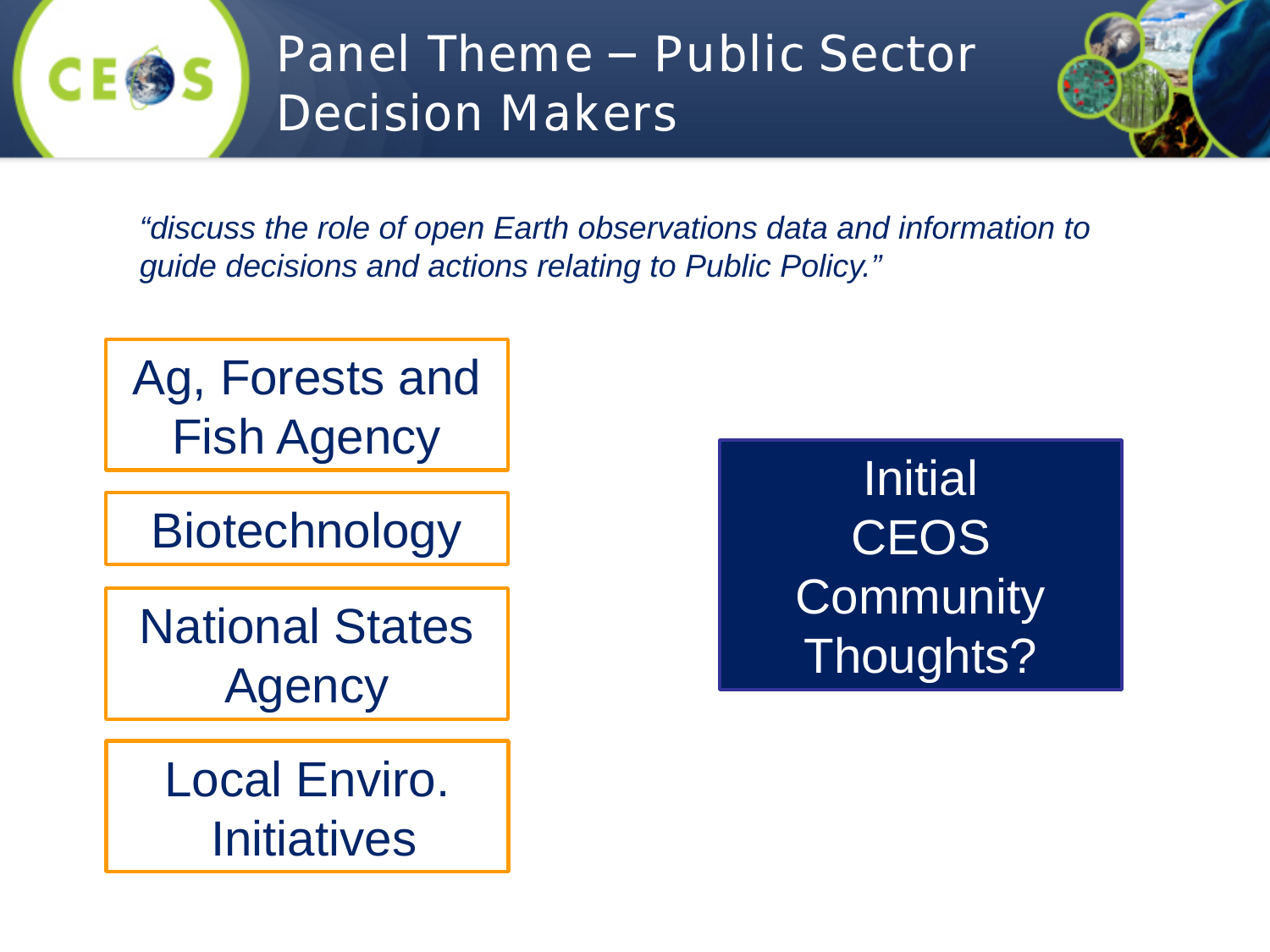

Panel Theme – Public Sector Decision Makers
“discuss the role of open Earth observations data and information to guide decisions and actions relating to Public Policy.”
Ag, Forests and Fish Agency
Initial
CEOS
Community
Thoughts?
Biotechnology
National States
Agency
Local Enviro.
 Initiatives